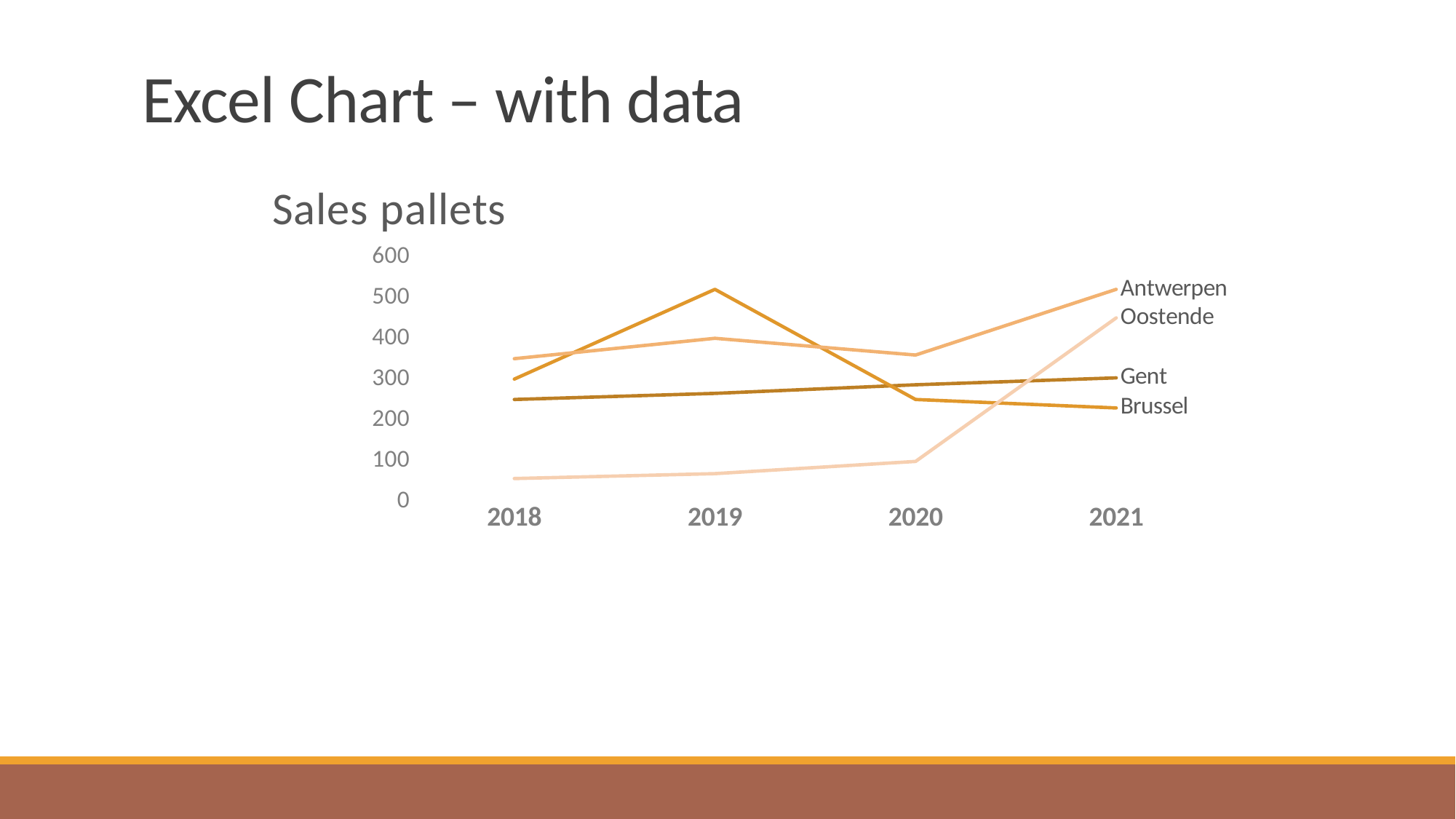

# Excel Chart – with data

### Chart: Sales pallets

| Category | Gent | Brussel | Antwerpen | Oostende |
|---|---|---|---|---|
| 2018 | 250.0 | 300.0 | 350.0 | 56.0 |
| 2019 | 265.0 | 520.0 | 400.0 | 68.0 |
| 2020 | 286.0 | 250.0 | 359.0 | 98.0 |
| 2021 | 303.0 | 229.2201834862385 | 520.0 | 450.0 |